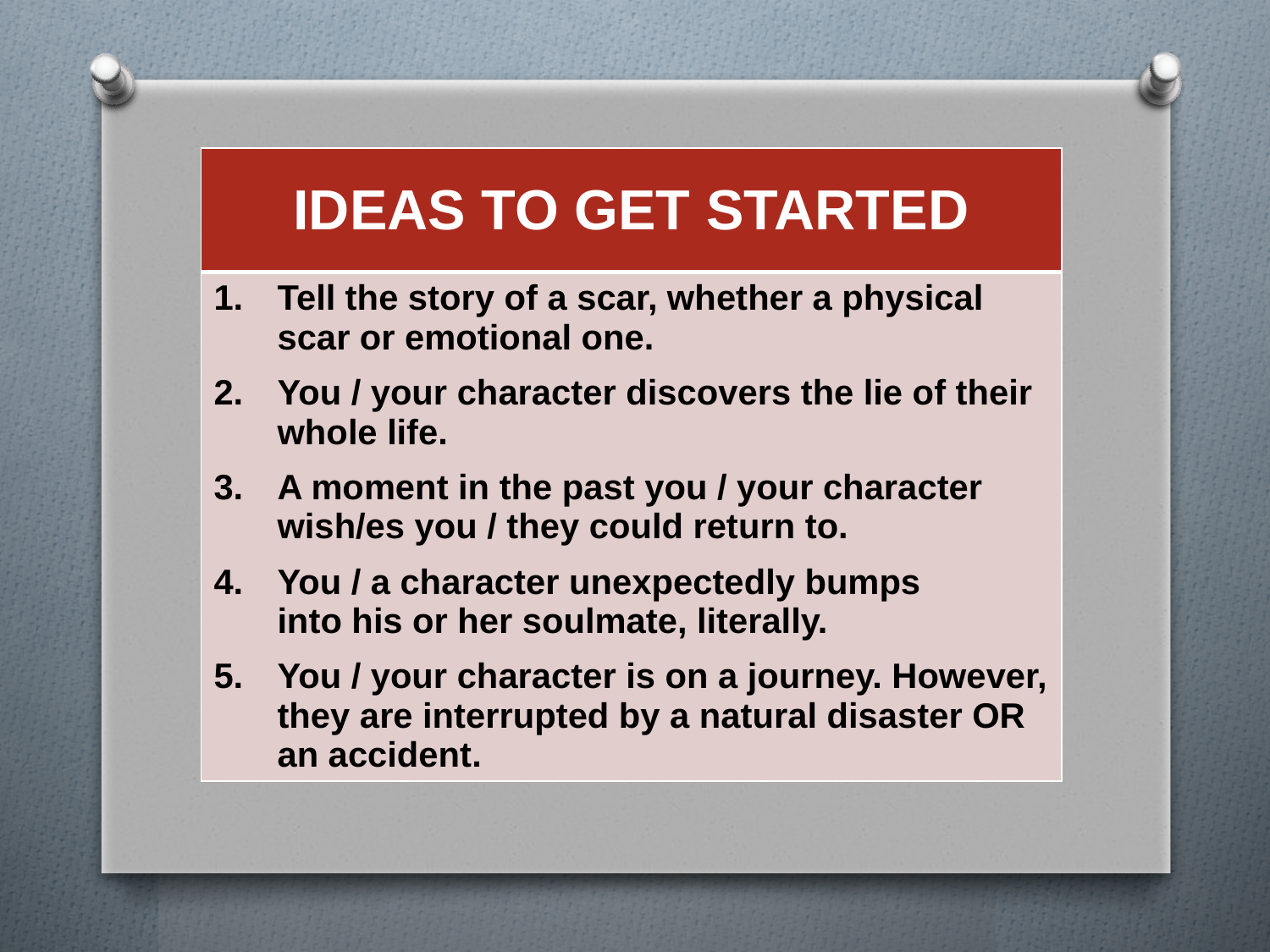

| IDEAS TO GET STARTED |
| --- |
| Tell the story of a scar, whether a physical scar or emotional one. You / your character discovers the lie of their whole life. A moment in the past you / your character wish/es you / they could return to. You / a character unexpectedly bumps into his or her soulmate, literally. You / your character is on a journey. However, they are interrupted by a natural disaster OR an accident. |